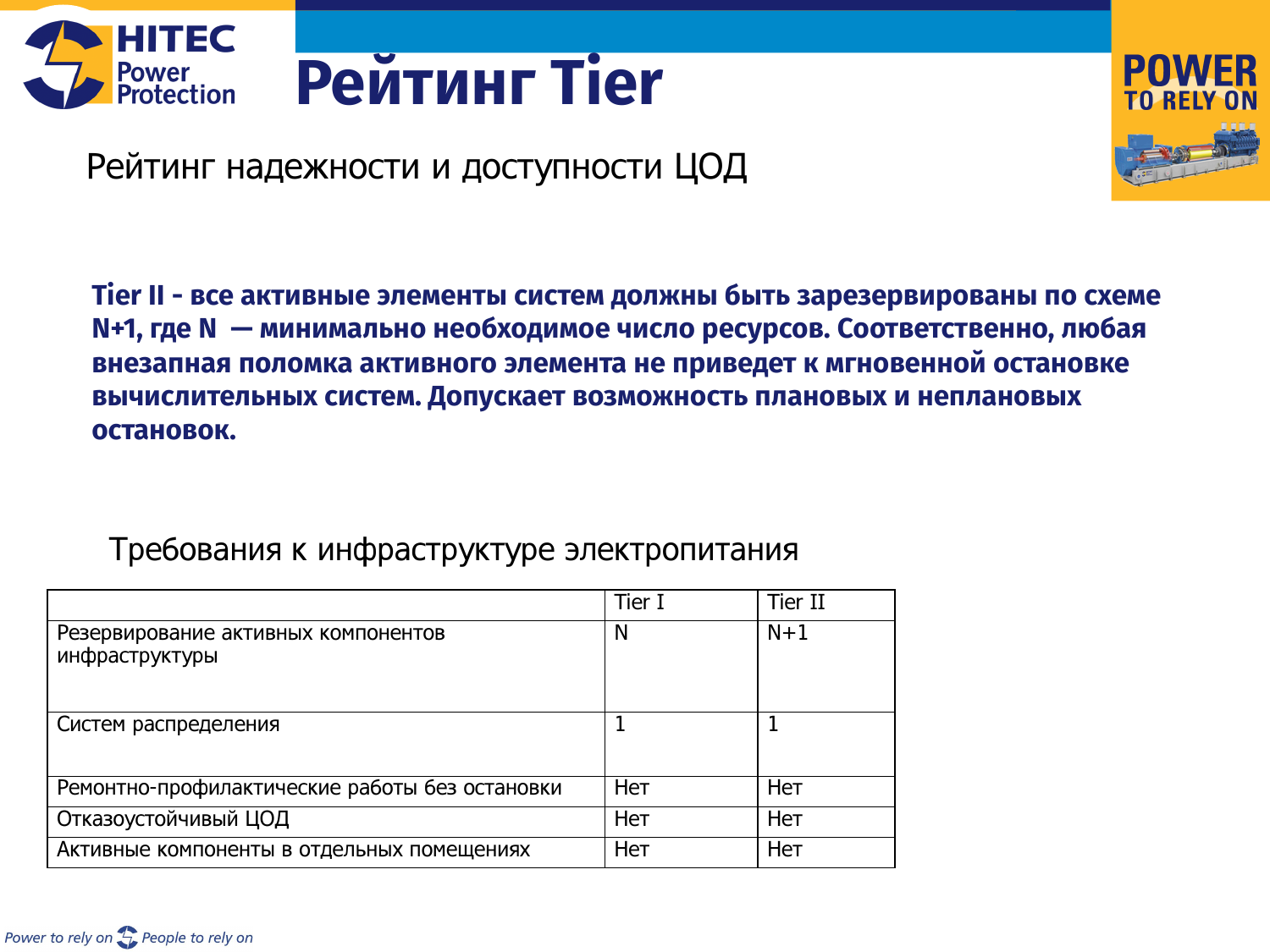

# Рейтинг Tier
Рейтинг надежности и доступности ЦОД
Tier II - все активные элементы систем должны быть зарезервированы по схеме N+1, где N  — минимально необходимое число ресурсов. Соответственно, любая внезапная поломка активного элемента не приведет к мгновенной остановке вычислительных систем. Допускает возможность плановых и неплановых остановок.
Требования к инфраструктуре электропитания
|  | Tier I | Tier II |
| --- | --- | --- |
| Резервирование активных компонентов инфраструктуры | N | N+1 |
| Систем распределения | 1 | 1 |
| Ремонтно-профилактические работы без остановки | Нет | Нет |
| Отказоустойчивый ЦОД | Нет | Нет |
| Активные компоненты в отдельных помещениях | Нет | Нет |